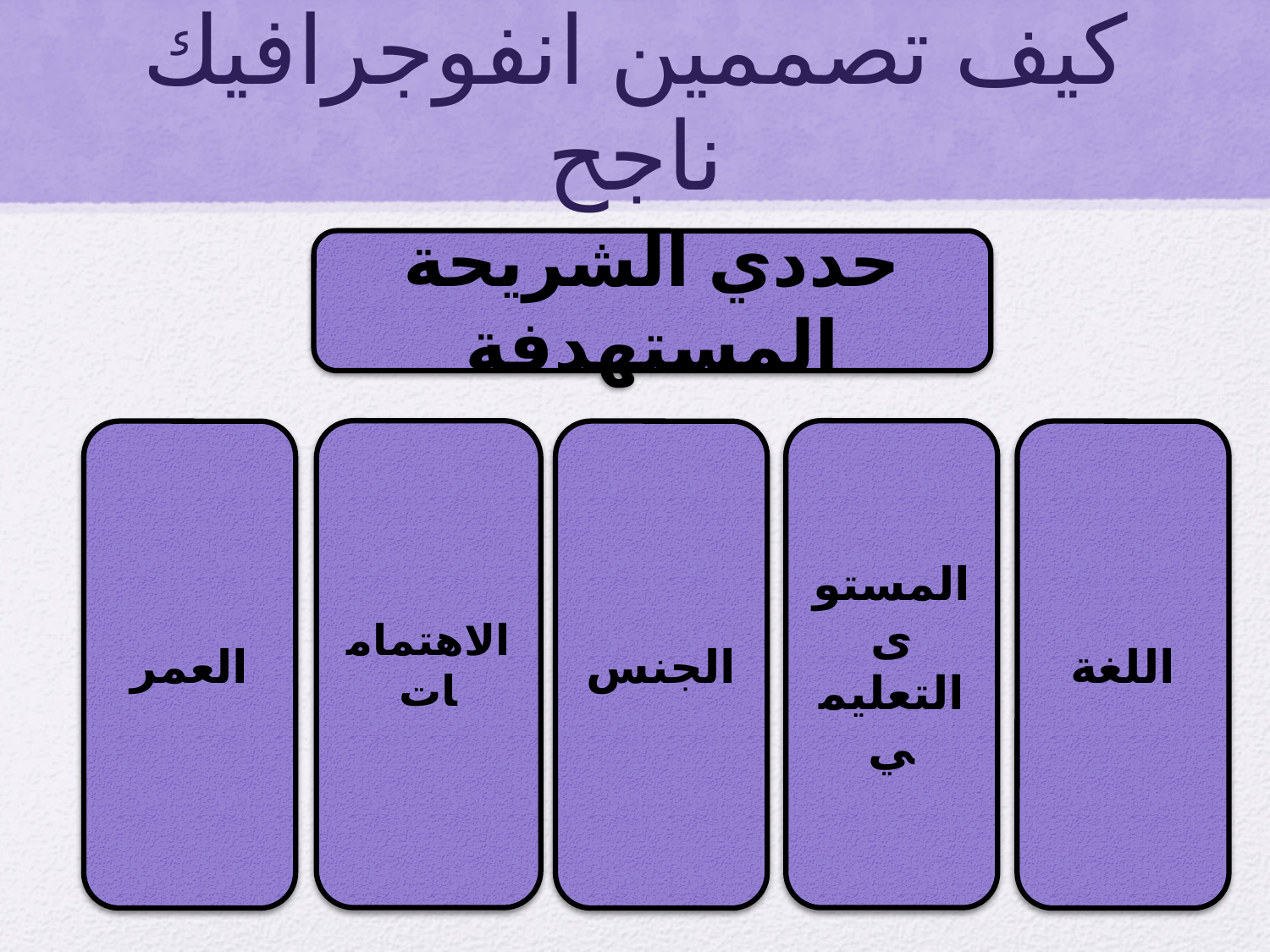

# كيف تصممين انفوجرافيك ناجح
حددي الشريحة المستهدفة
الاهتمامات
المستوى التعليمي
العمر
الجنس
اللغة